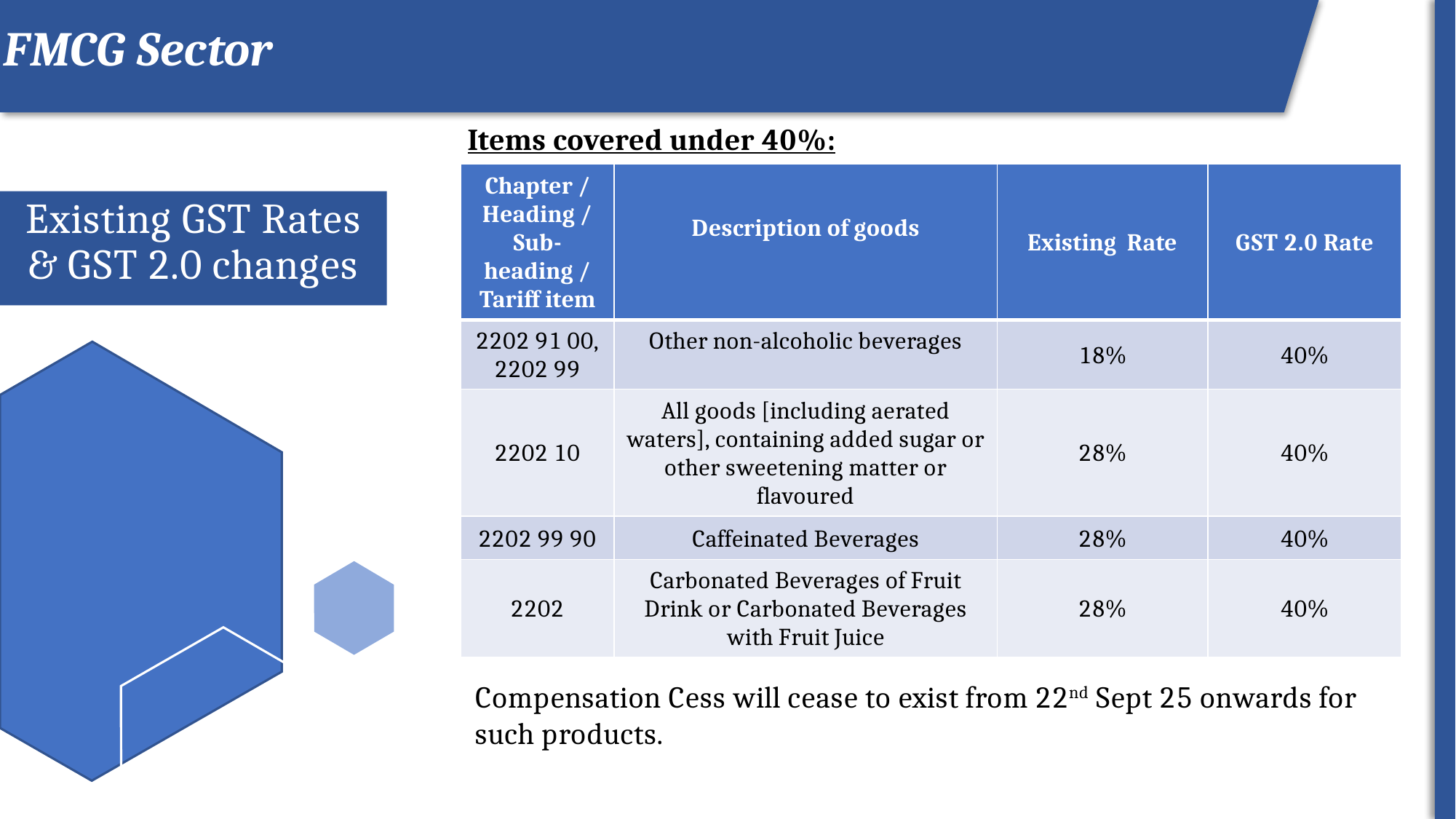

FMCG Sector
Items covered under 40%:
ROI
| Chapter / Heading / Sub-heading / Tariff item | Description of goods | Existing Rate | GST 2.0 Rate |
| --- | --- | --- | --- |
| 2202 91 00, 2202 99 | Other non-alcoholic beverages | 18% | 40% |
| 2202 10 | All goods [including aerated waters], containing added sugar or other sweetening matter or flavoured | 28% | 40% |
| 2202 99 90 | Caffeinated Beverages | 28% | 40% |
| 2202 | Carbonated Beverages of Fruit Drink or Carbonated Beverages with Fruit Juice | 28% | 40% |
# Existing GST Rates & GST 2.0 changes
Compensation Cess will cease to exist from 22nd Sept 25 onwards for such products.
17